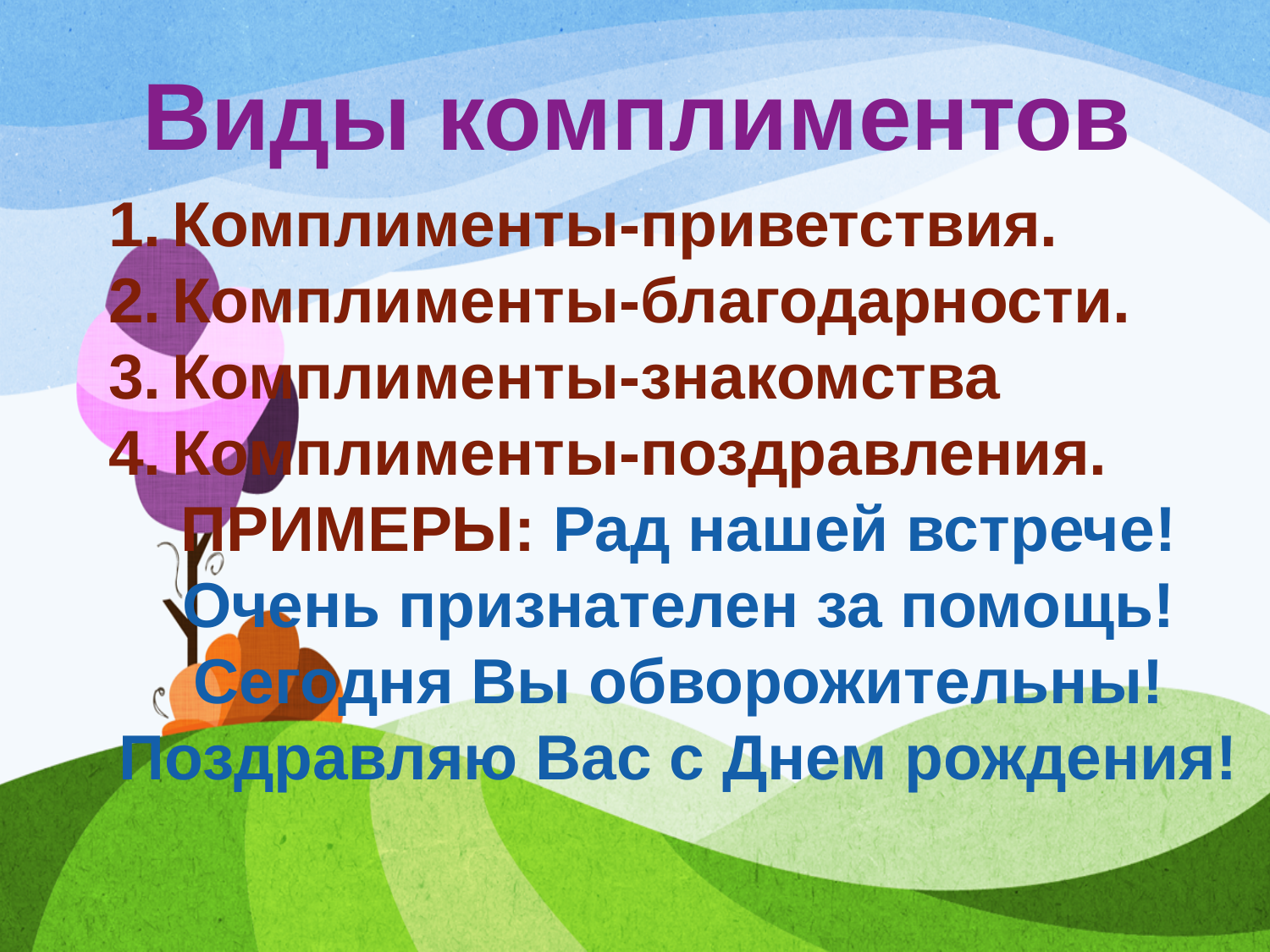

# Виды комплиментов
Комплименты-приветствия.
Комплименты-благодарности.
Комплименты-знакомства
Комплименты-поздравления.
ПРИМЕРЫ: Рад нашей встрече!
Очень признателен за помощь!
Сегодня Вы обворожительны!
Поздравляю Вас с Днем рождения!